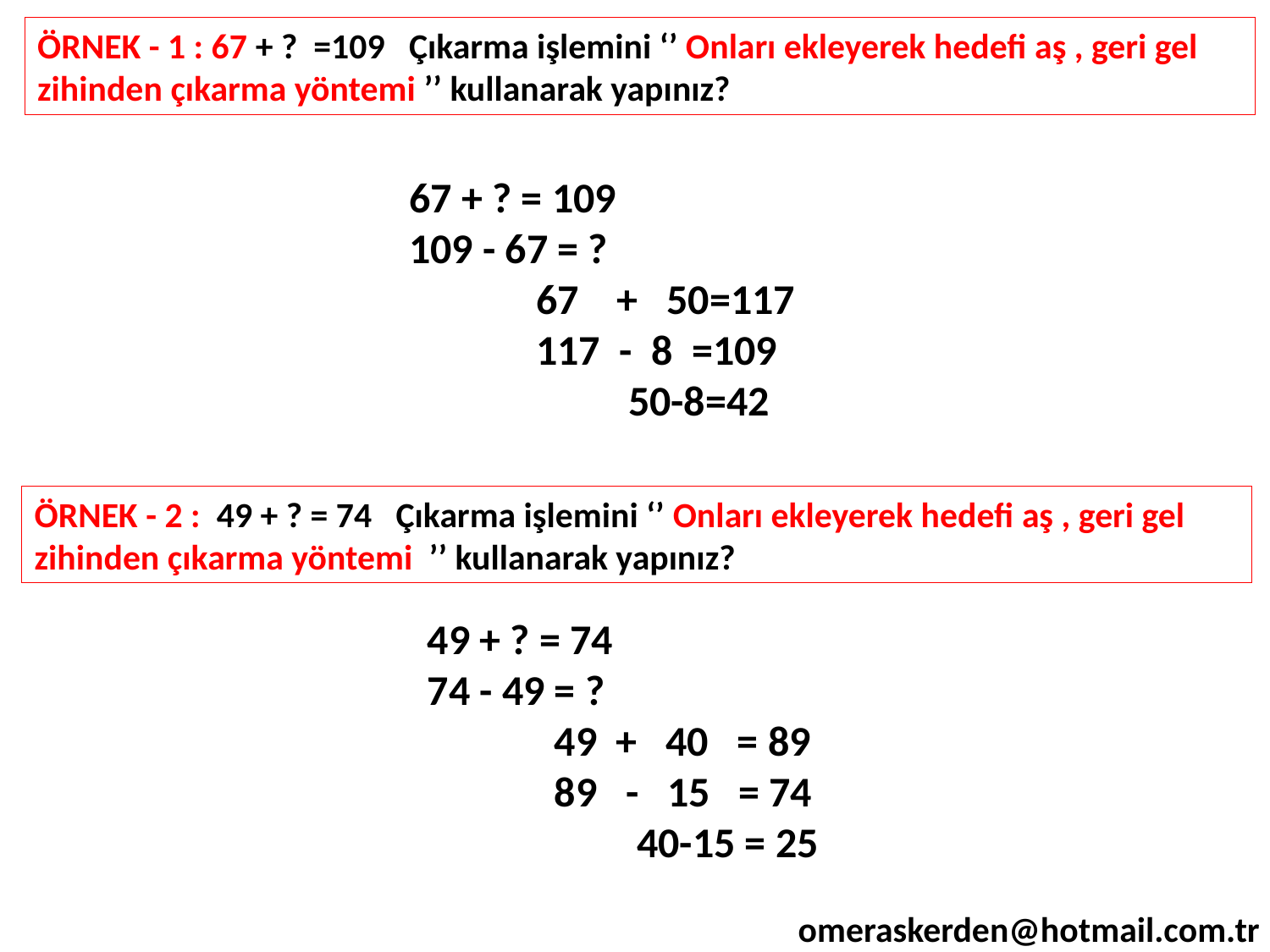

ÖRNEK - 1 : 67 + ?  =109   Çıkarma işlemini ‘’ Onları ekleyerek hedefi aş , geri gel zihinden çıkarma yöntemi ’’ kullanarak yapınız?
67 + ? = 109
109 - 67 = ?
	67    +   50=117
	117  -  8  =109
                       50-8=42
ÖRNEK - 2 :  49 + ? = 74   Çıkarma işlemini ‘’ Onları ekleyerek hedefi aş , geri gel zihinden çıkarma yöntemi  ’’ kullanarak yapınız?
49 + ? = 74
74 - 49 = ?
	49  +   40   = 89
	89   -   15   = 74
                      40-15 = 25
omeraskerden@hotmail.com.tr